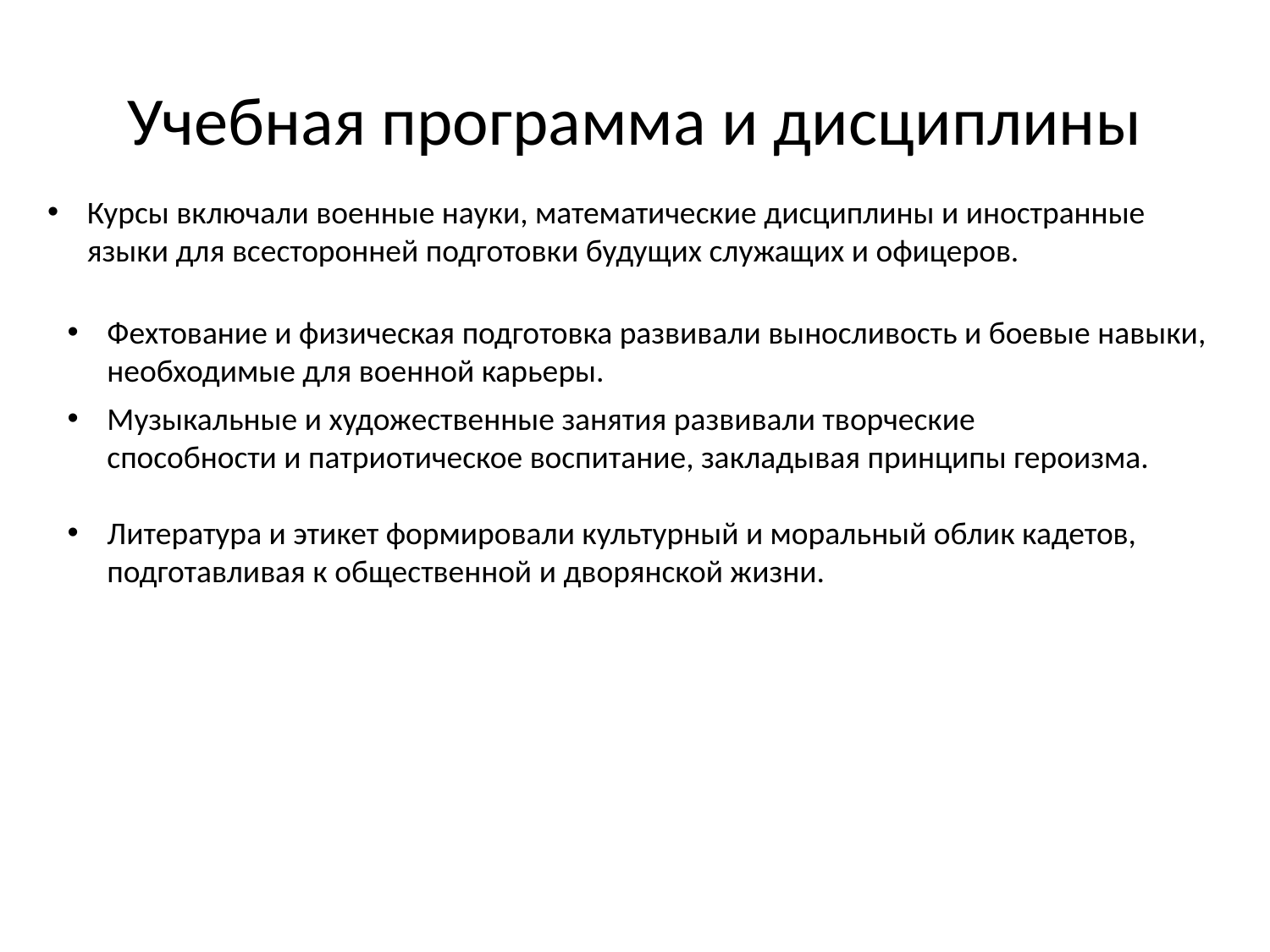

# Учебная программа и дисциплины
Курсы включали военные науки, математические дисциплины и иностранные языки для всесторонней подготовки будущих служащих и офицеров.
Фехтование и физическая подготовка развивали выносливость и боевые навыки, необходимые для военной карьеры.

Литература и этикет формировали культурный и моральный облик кадетов, подготавливая к общественной и дворянской жизни.
Музыкальные и художественные занятия развивали творческие способности и патриотическое воспитание, закладывая принципы героизма.